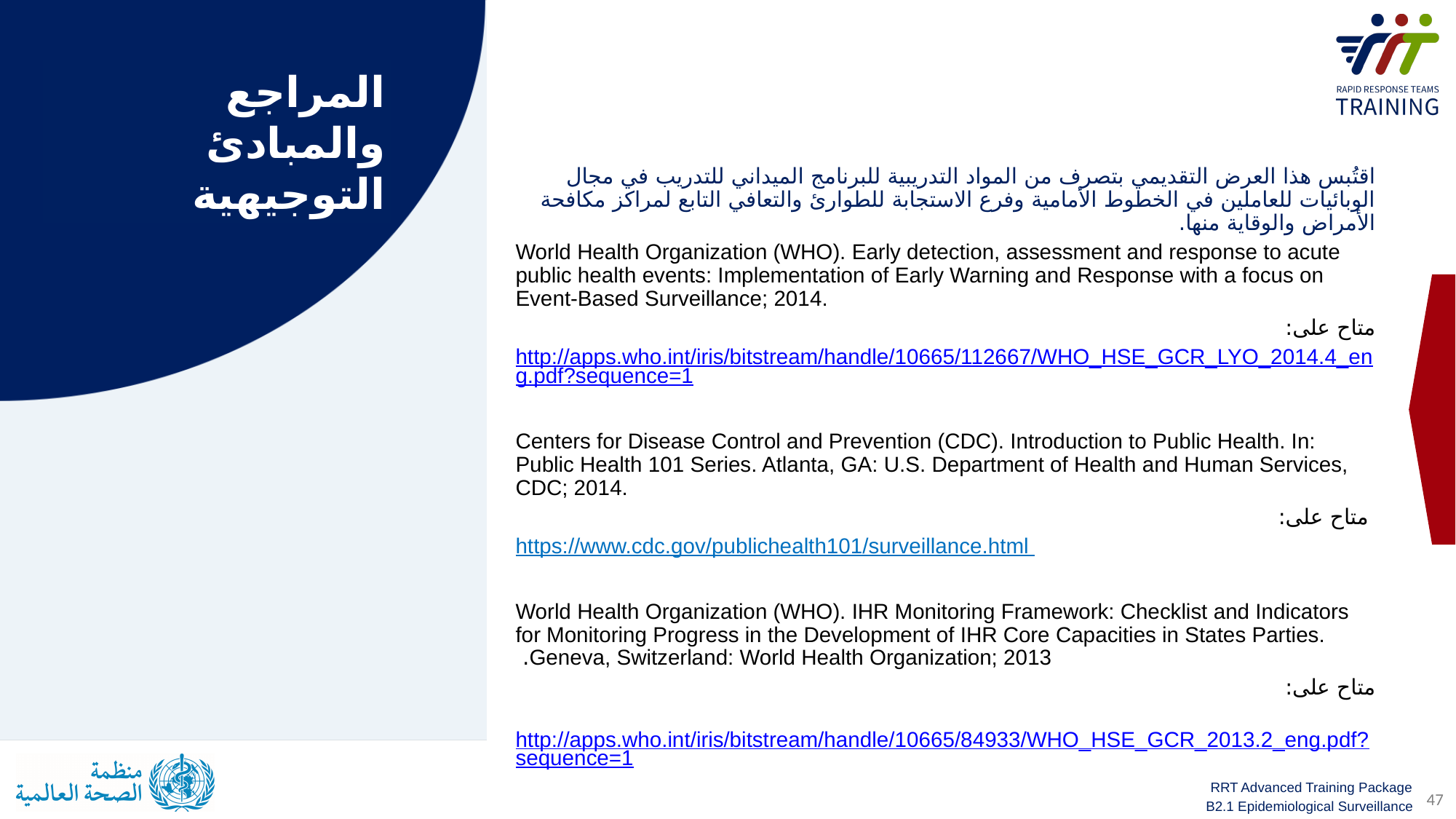

المراجع والمبادئ التوجيهية
اقتُبس هذا العرض التقديمي بتصرف من المواد التدريبية للبرنامج الميداني للتدريب في مجال الوبائيات للعاملين في الخطوط الأمامية وفرع الاستجابة للطوارئ والتعافي التابع لمراكز مكافحة الأمراض والوقاية منها.
World Health Organization (WHO). Early detection, assessment and response to acute public health events: Implementation of Early Warning and Response with a focus on Event-Based Surveillance; 2014.
‫متاح على:
http://apps.who.int/iris/bitstream/handle/10665/112667/WHO_HSE_GCR_LYO_2014.4_eng.pdf?sequence=1

Centers for Disease Control and Prevention (CDC). Introduction to Public Health. In: Public Health 101 Series. Atlanta, GA: U.S. Department of Health and Human Services, CDC; 2014.
 ‫متاح على:
https://www.cdc.gov/publichealth101/surveillance.html

World Health Organization (WHO). IHR Monitoring Framework: Checklist and Indicators for Monitoring Progress in the Development of IHR Core Capacities in States Parties. Geneva, Switzerland: World Health Organization; 2013.
متاح على:
 http://apps.who.int/iris/bitstream/handle/10665/84933/WHO_HSE_GCR_2013.2_eng.pdf?sequence=1